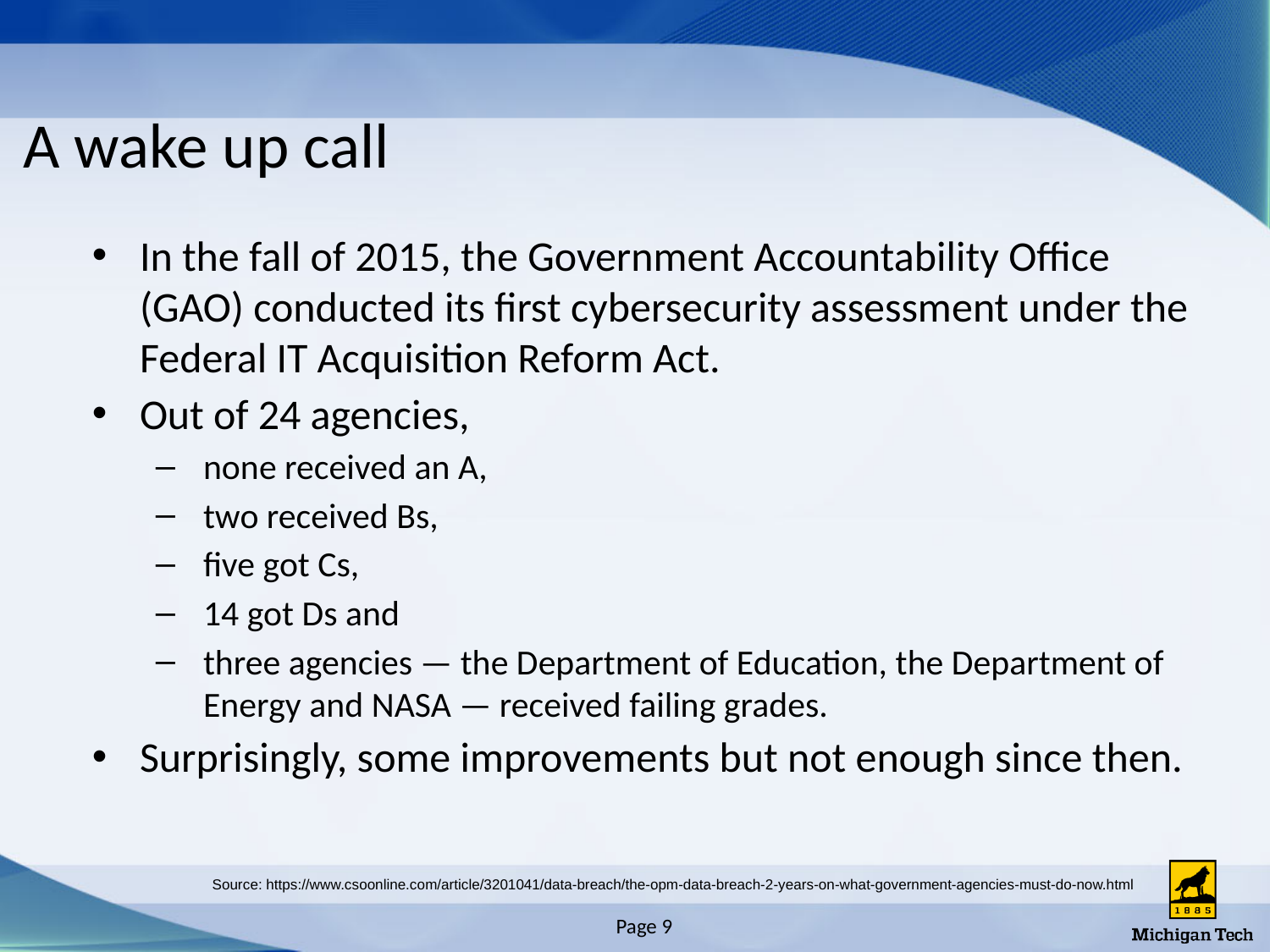

# A wake up call
In the fall of 2015, the Government Accountability Office (GAO) conducted its first cybersecurity assessment under the Federal IT Acquisition Reform Act.
Out of 24 agencies,
none received an A,
two received Bs,
five got Cs,
14 got Ds and
three agencies — the Department of Education, the Department of Energy and NASA — received failing grades.
Surprisingly, some improvements but not enough since then.
Source: https://www.csoonline.com/article/3201041/data-breach/the-opm-data-breach-2-years-on-what-government-agencies-must-do-now.html